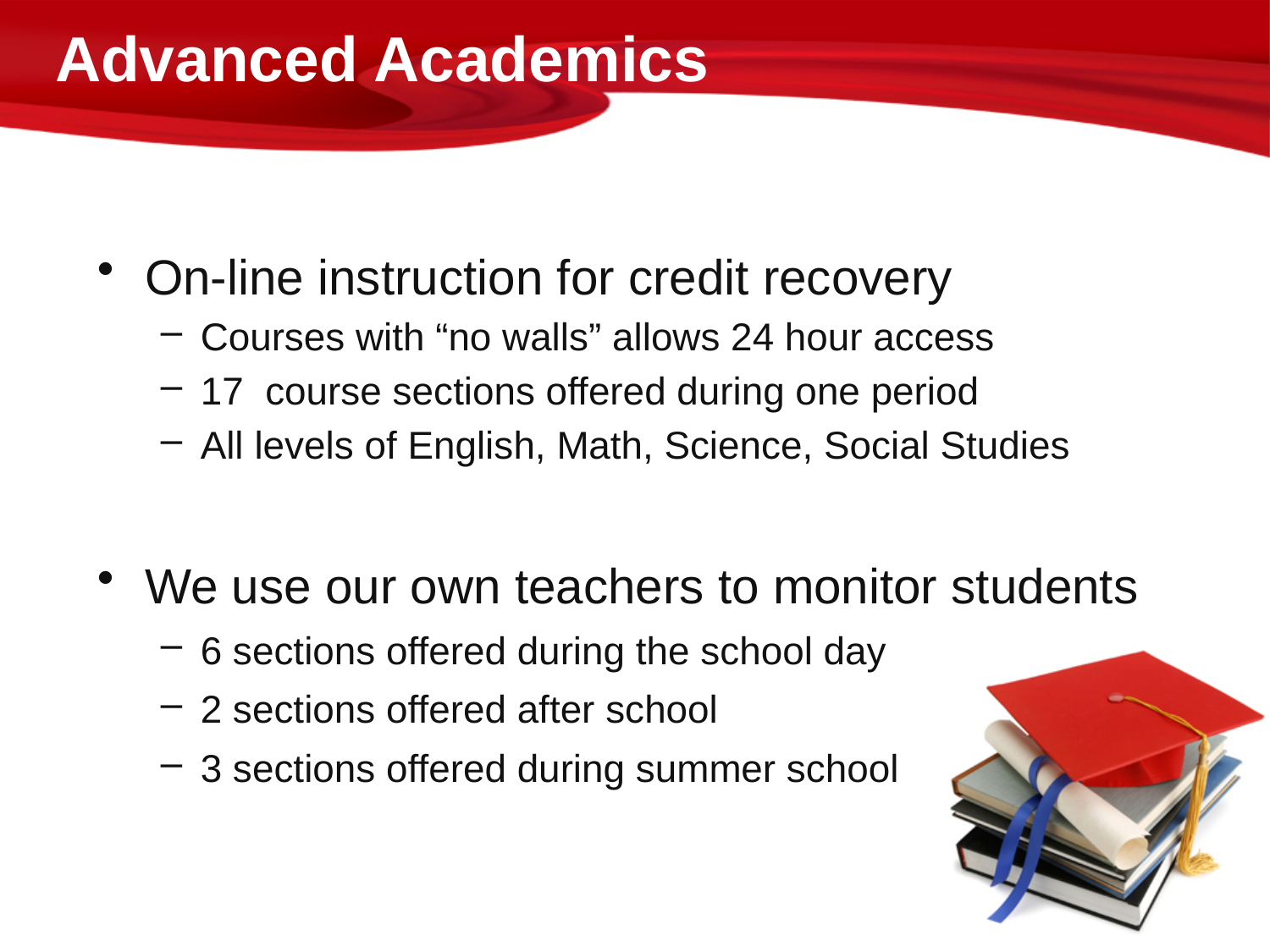

# Advanced Academics
On-line instruction for credit recovery
Courses with “no walls” allows 24 hour access
17  course sections offered during one period
All levels of English, Math, Science, Social Studies

We use our own teachers to monitor students
6 sections offered during the school day
2 sections offered after school
3 sections offered during summer school